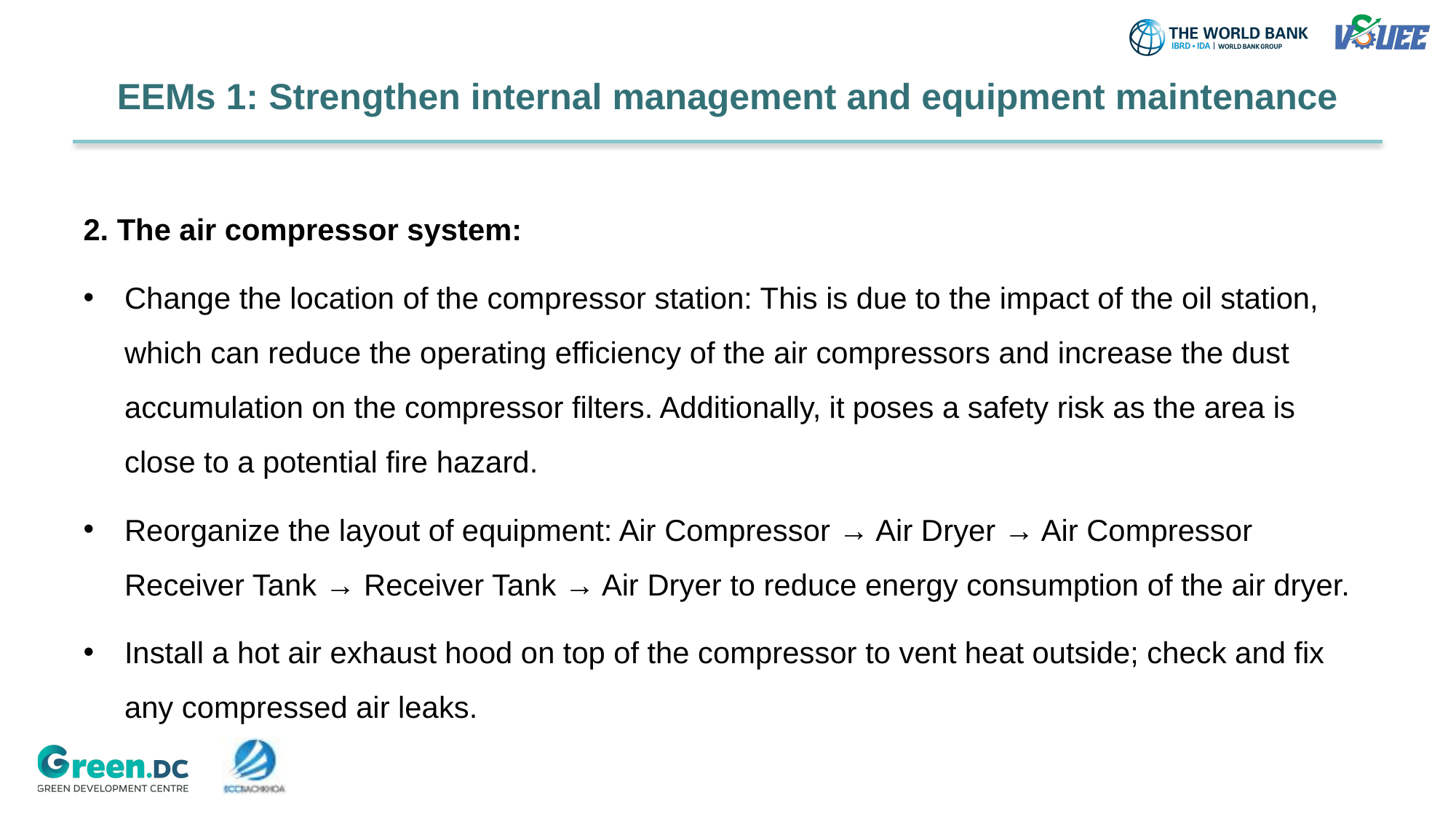

# EEMs 1: Strengthen internal management and equipment maintenance
2. The air compressor system:
Change the location of the compressor station: This is due to the impact of the oil station, which can reduce the operating efficiency of the air compressors and increase the dust accumulation on the compressor filters. Additionally, it poses a safety risk as the area is close to a potential fire hazard.
Reorganize the layout of equipment: Air Compressor → Air Dryer → Air Compressor Receiver Tank → Receiver Tank → Air Dryer to reduce energy consumption of the air dryer.
Install a hot air exhaust hood on top of the compressor to vent heat outside; check and fix any compressed air leaks.